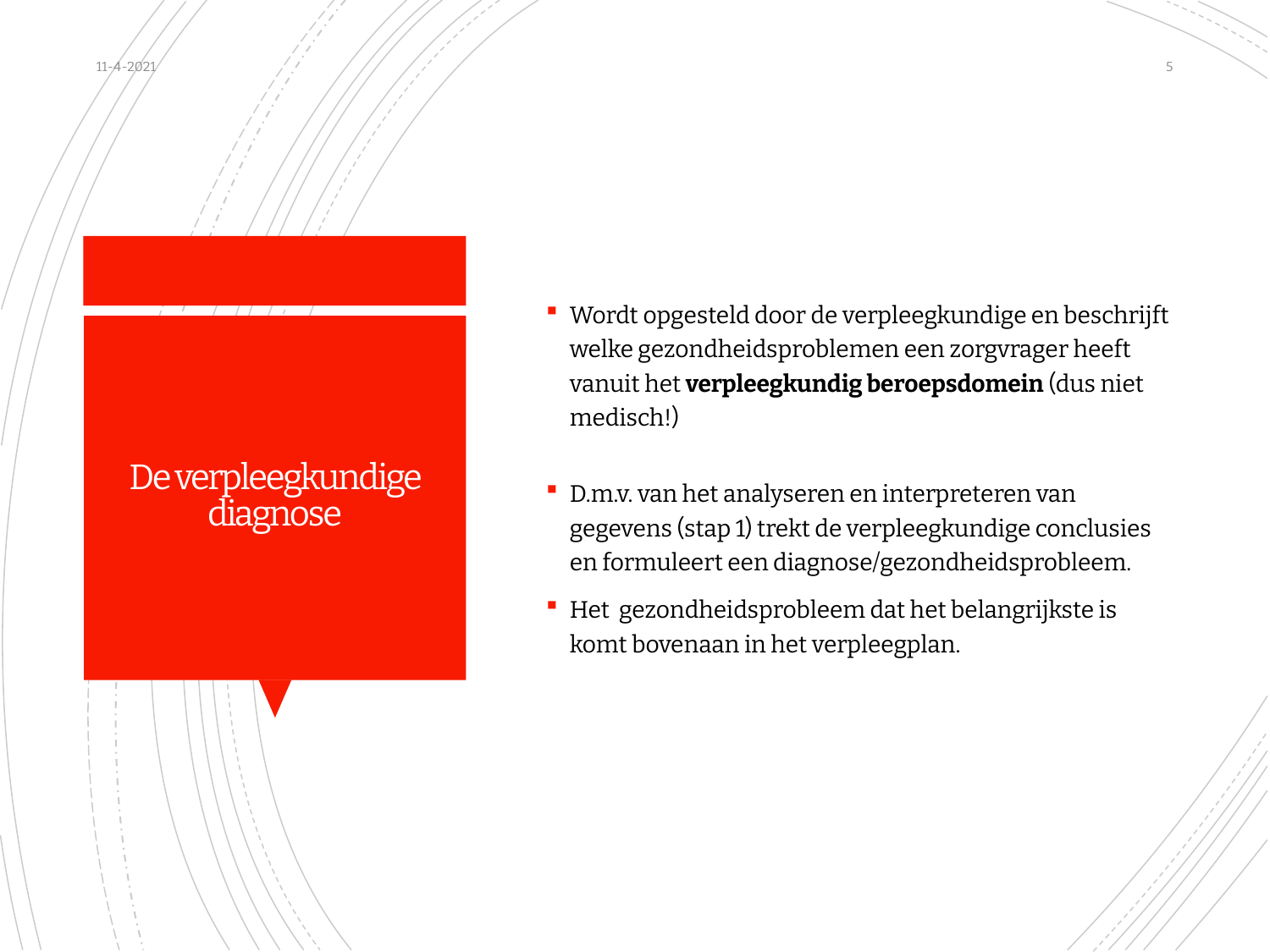

11-4-2021
5
Wordt opgesteld door de verpleegkundige en beschrijft  welke gezondheidsproblemen een zorgvrager heeft vanuit het verpleegkundig beroepsdomein (dus niet medisch!)
D.m.v. van het analyseren en interpreteren van gegevens (stap 1) trekt de verpleegkundige conclusies en formuleert een diagnose/gezondheidsprobleem.
Het  gezondheidsprobleem dat het belangrijkste is komt bovenaan in het verpleegplan.
# De verpleegkundige diagnose